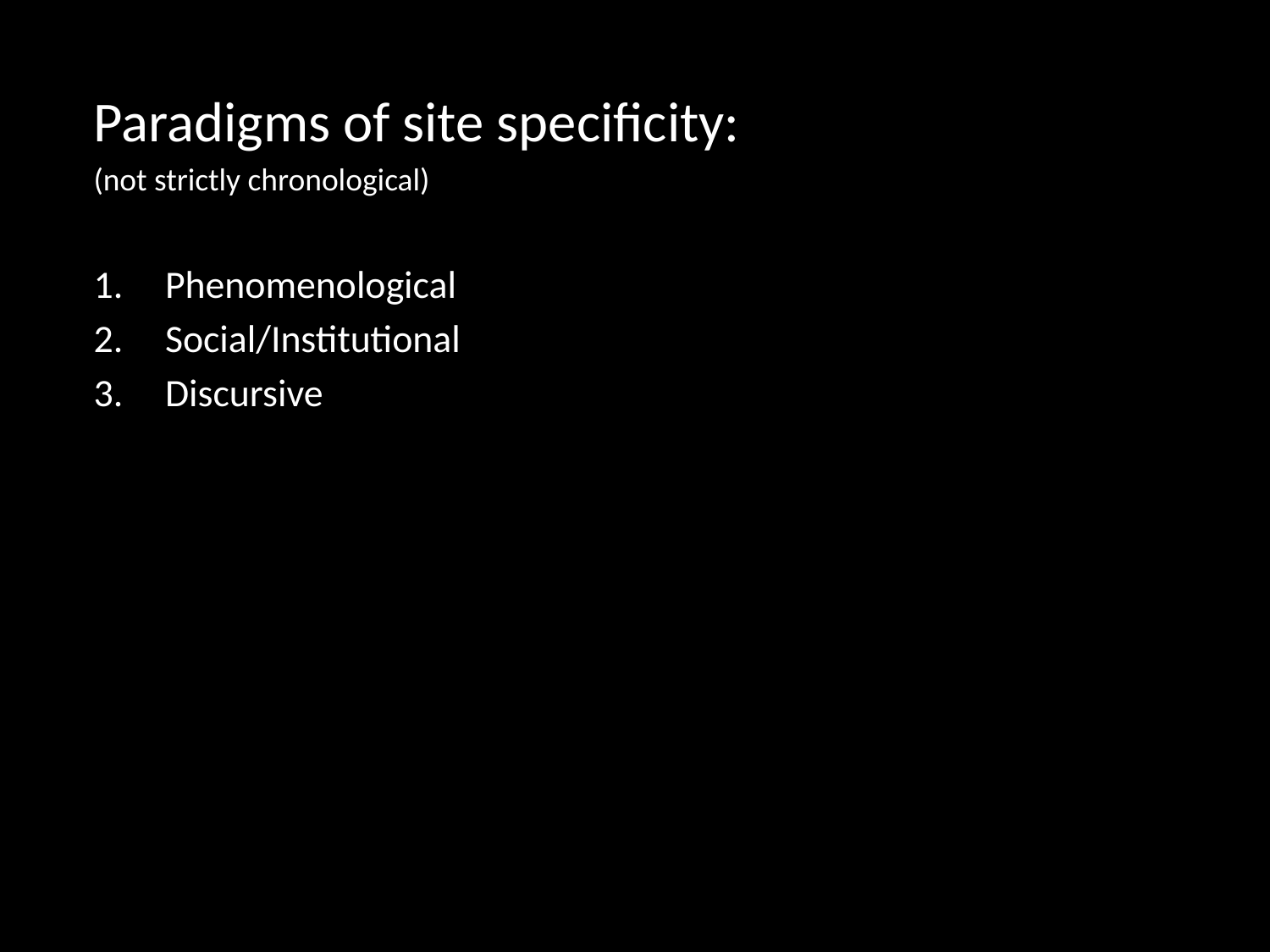

Paradigms of site specificity:
(not strictly chronological)

Phenomenological
Social/Institutional
Discursive